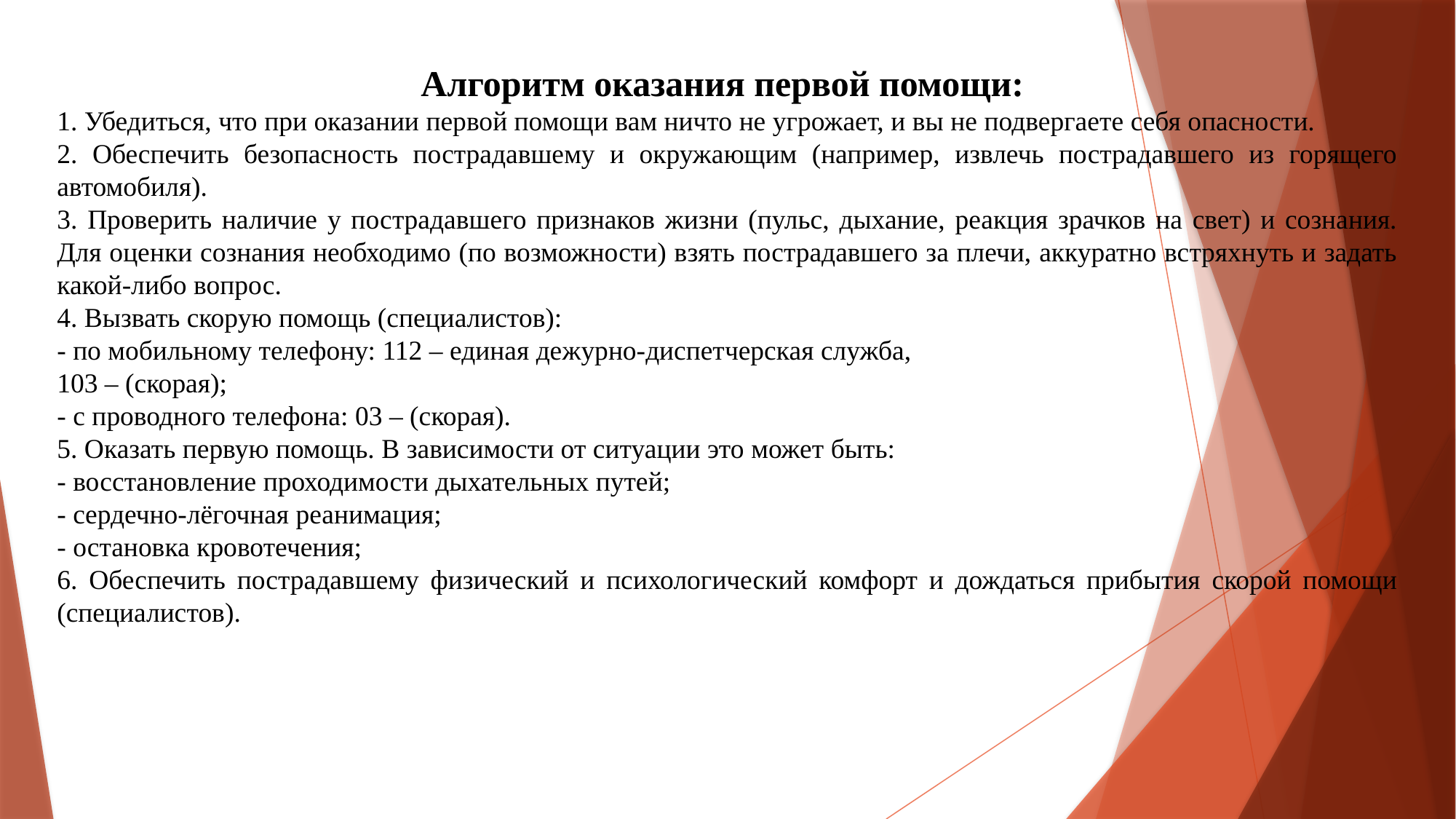

Алгоритм оказания первой помощи:
1. Убедиться, что при оказании первой помощи вам ничто не угрожает, и вы не подвергаете себя опасности.
2. Обеспечить безопасность пострадавшему и окружающим (например, извлечь пострадавшего из горящего автомобиля).
3. Проверить наличие у пострадавшего признаков жизни (пульс, дыхание, реакция зрачков на свет) и сознания. Для оценки сознания необходимо (по возможности) взять пострадавшего за плечи, аккуратно встряхнуть и задать какой-либо вопрос.
4. Вызвать скорую помощь (специалистов):
- по мобильному телефону: 112 – единая дежурно-диспетчерская служба,
103 – (скорая);
- с проводного телефона: 03 – (скорая).
5. Оказать первую помощь. В зависимости от ситуации это может быть:
- восстановление проходимости дыхательных путей;
- сердечно-лёгочная реанимация;
- остановка кровотечения;
6. Обеспечить пострадавшему физический и психологический комфорт и дождаться прибытия скорой помощи (специалистов).